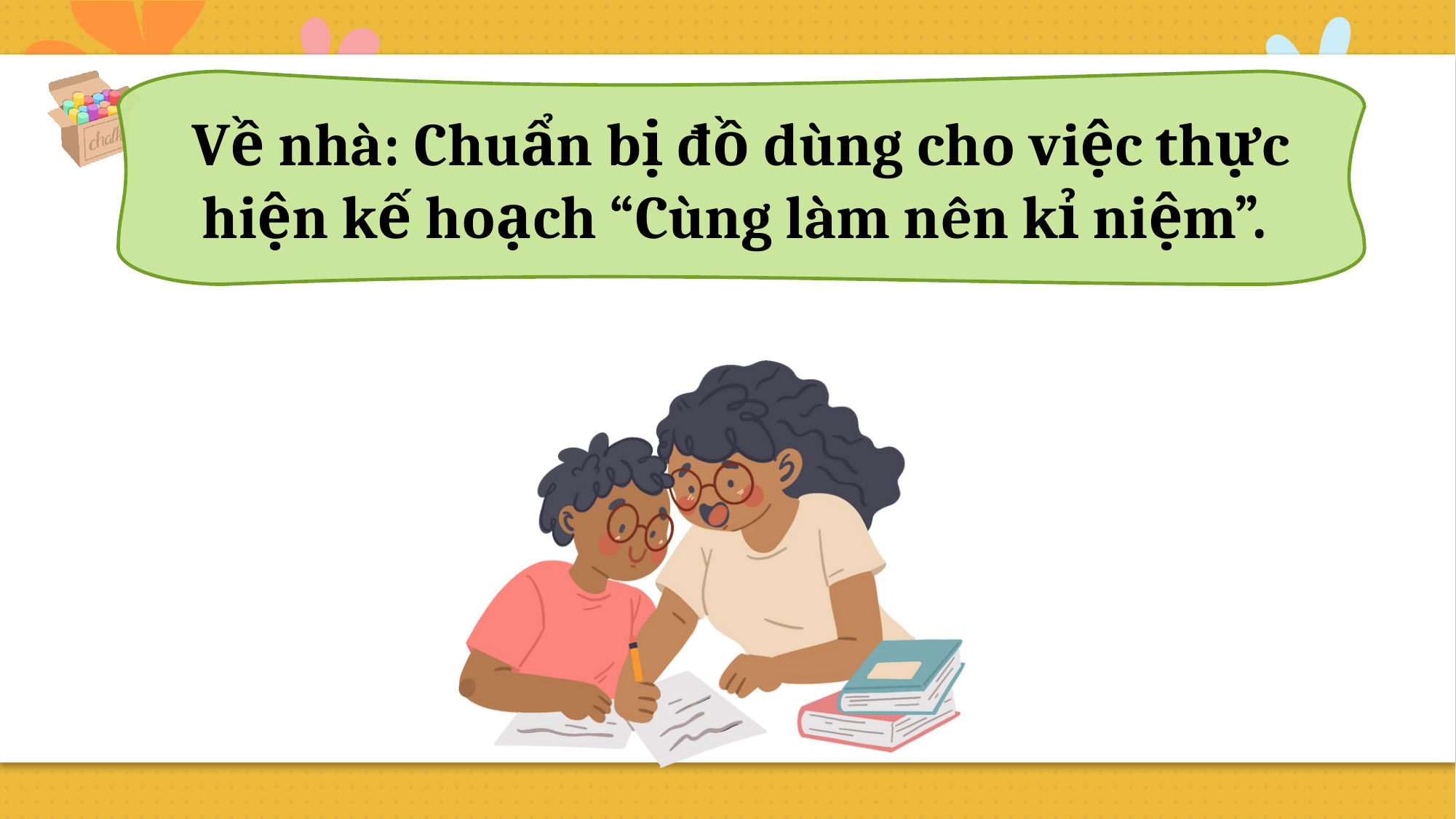

Về nhà: Chuẩn bị đồ dùng cho việc thực hiện kế hoạch “Cùng làm nên kỉ niệm”.